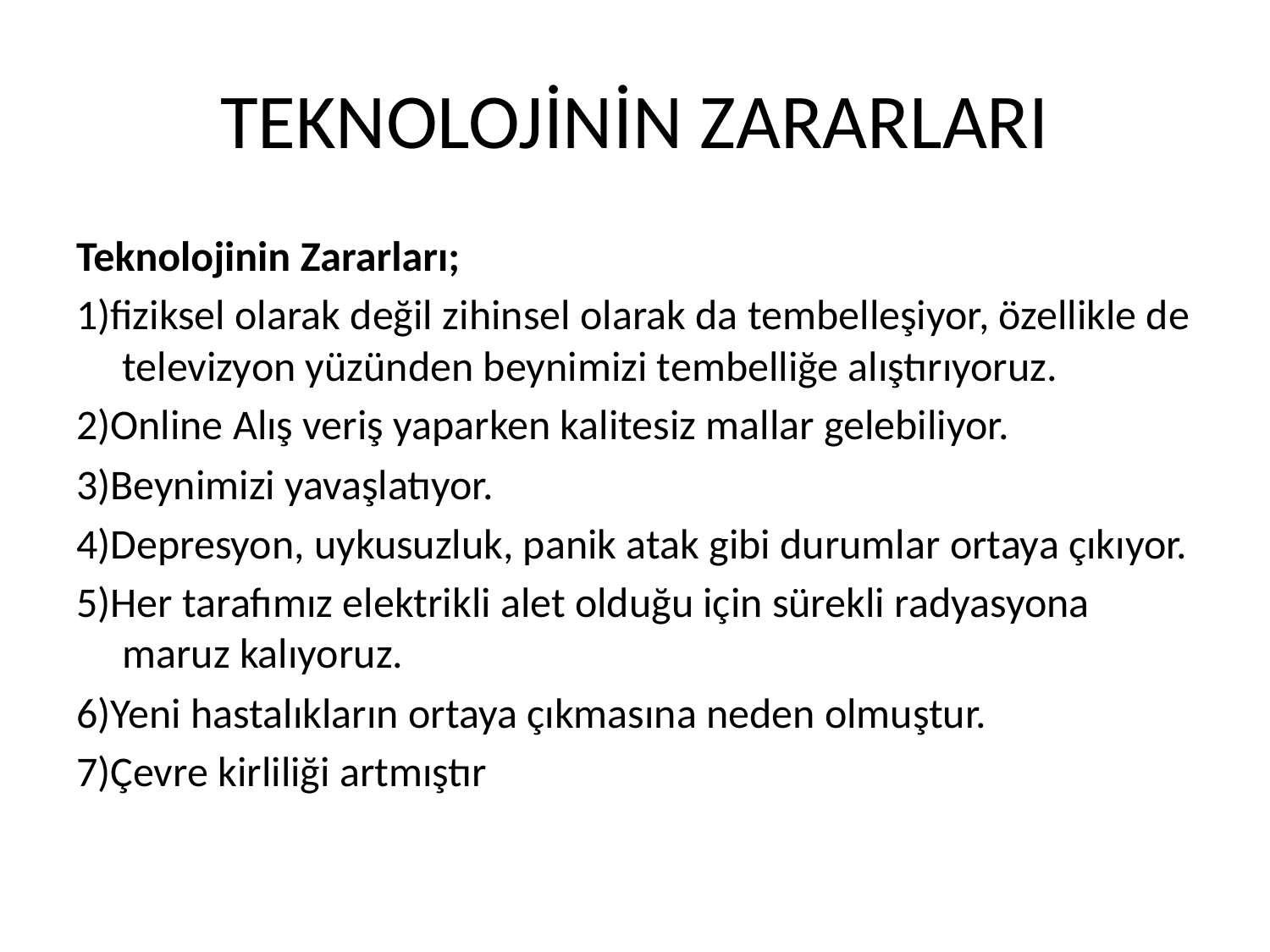

# TEKNOLOJİNİN ZARARLARI
Teknolojinin Zararları;
1)fiziksel olarak değil zihinsel olarak da tembelleşiyor, özellikle de televizyon yüzünden beynimizi tembelliğe alıştırıyoruz.
2)Online Alış veriş yaparken kalitesiz mallar gelebiliyor.
3)Beynimizi yavaşlatıyor.
4)Depresyon, uykusuzluk, panik atak gibi durumlar ortaya çıkıyor.
5)Her tarafımız elektrikli alet olduğu için sürekli radyasyona maruz kalıyoruz.
6)Yeni hastalıkların ortaya çıkmasına neden olmuştur.
7)Çevre kirliliği artmıştır